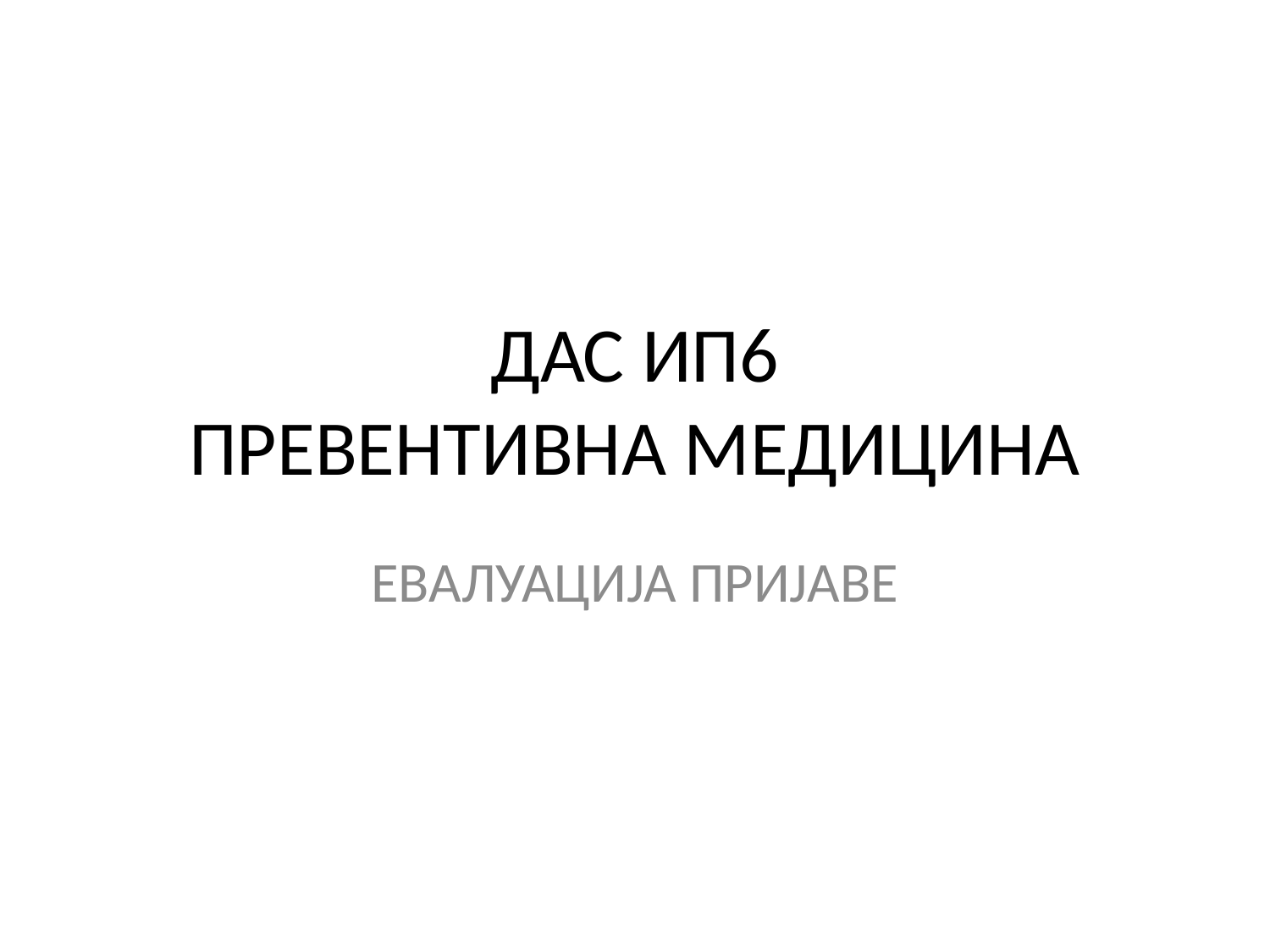

# ДАС ИП6 ПРЕВЕНТИВНА МЕДИЦИНА
ЕВАЛУАЦИЈА ПРИЈАВЕ